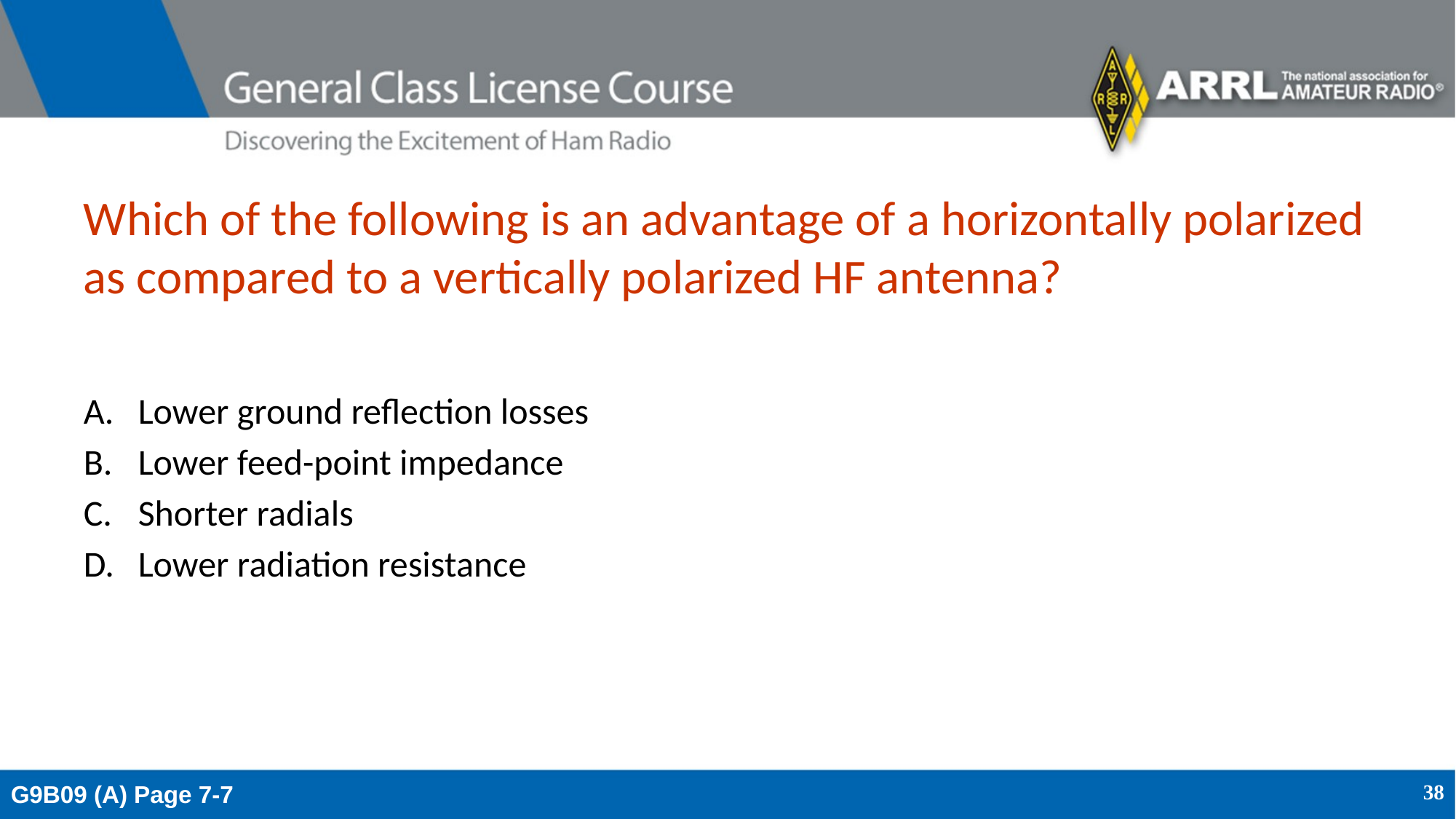

# Which of the following is an advantage of a horizontally polarized as compared to a vertically polarized HF antenna?
Lower ground reflection losses
Lower feed-point impedance
Shorter radials
Lower radiation resistance
G9B09 (A) Page 7-7
38